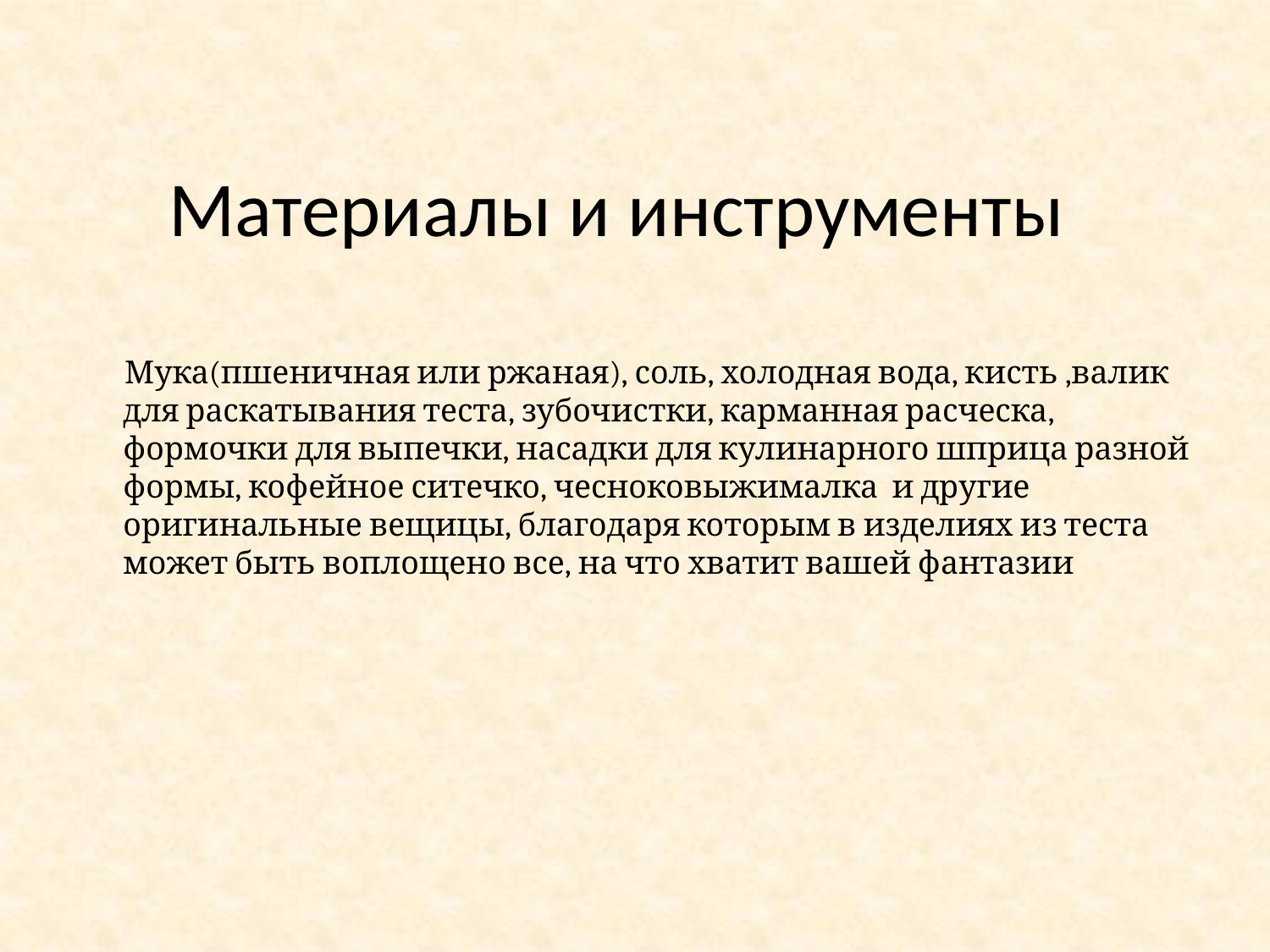

# Материалы и инструменты
       Мука(пшеничная или ржаная), соль, холодная вода, кисть ,валик для раскатывания теста, зубочистки, карманная расческа, формочки для выпечки, насадки для кулинарного шприца разной формы, кофейное ситечко, чесноковыжималка  и другие оригинальные вещицы, благодаря которым в изделиях из теста может быть воплощено все, на что хватит вашей фантазии